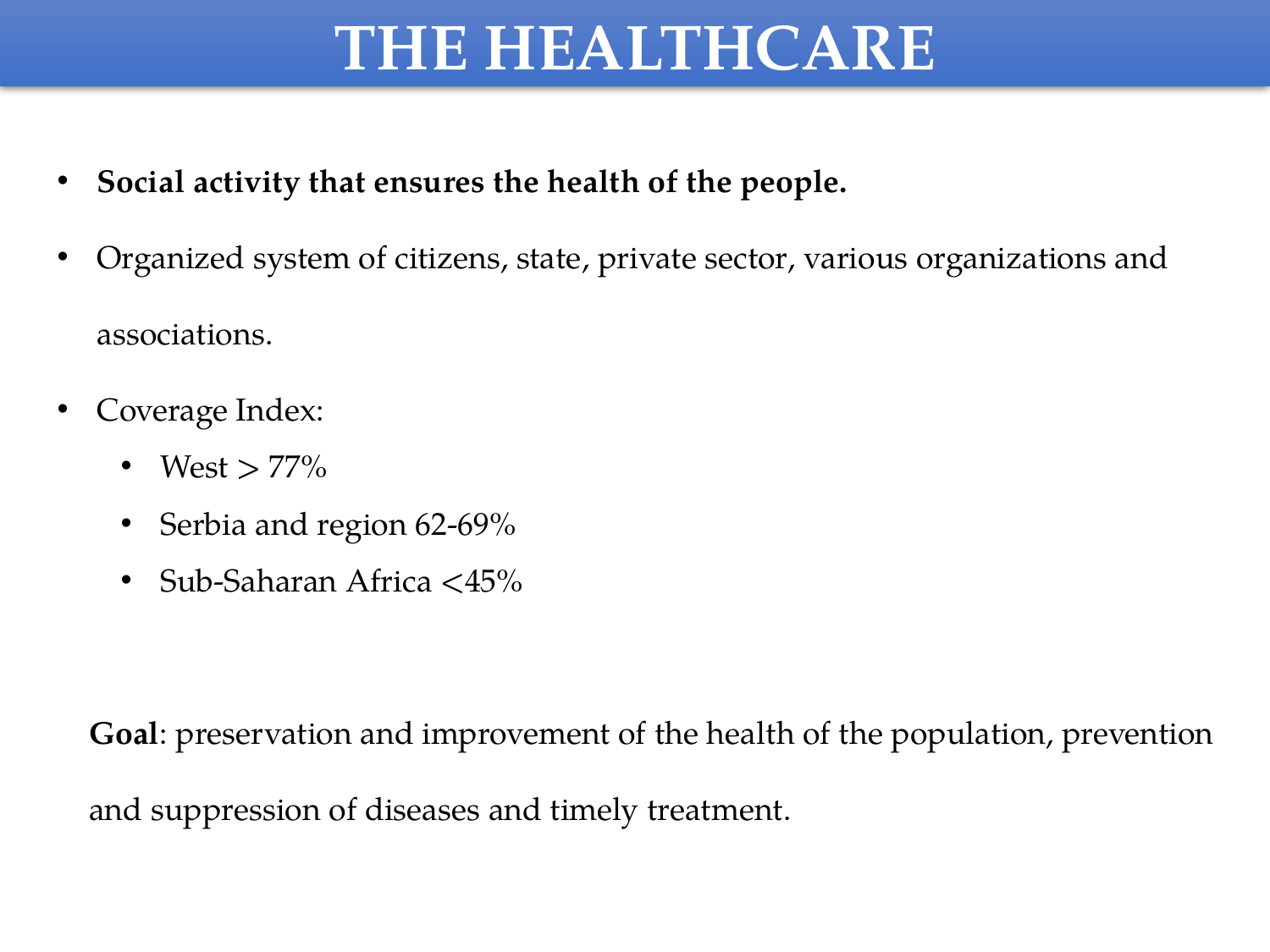

THE HEALTHCARE
Social activity that ensures the health of the people.
Organized system of citizens, state, private sector, various organizations and associations.
Coverage Index:
West > 77%
Serbia and region 62-69%
Sub-Saharan Africa <45%

Goal: preservation and improvement of the health of the population, prevention and suppression of diseases and timely treatment.